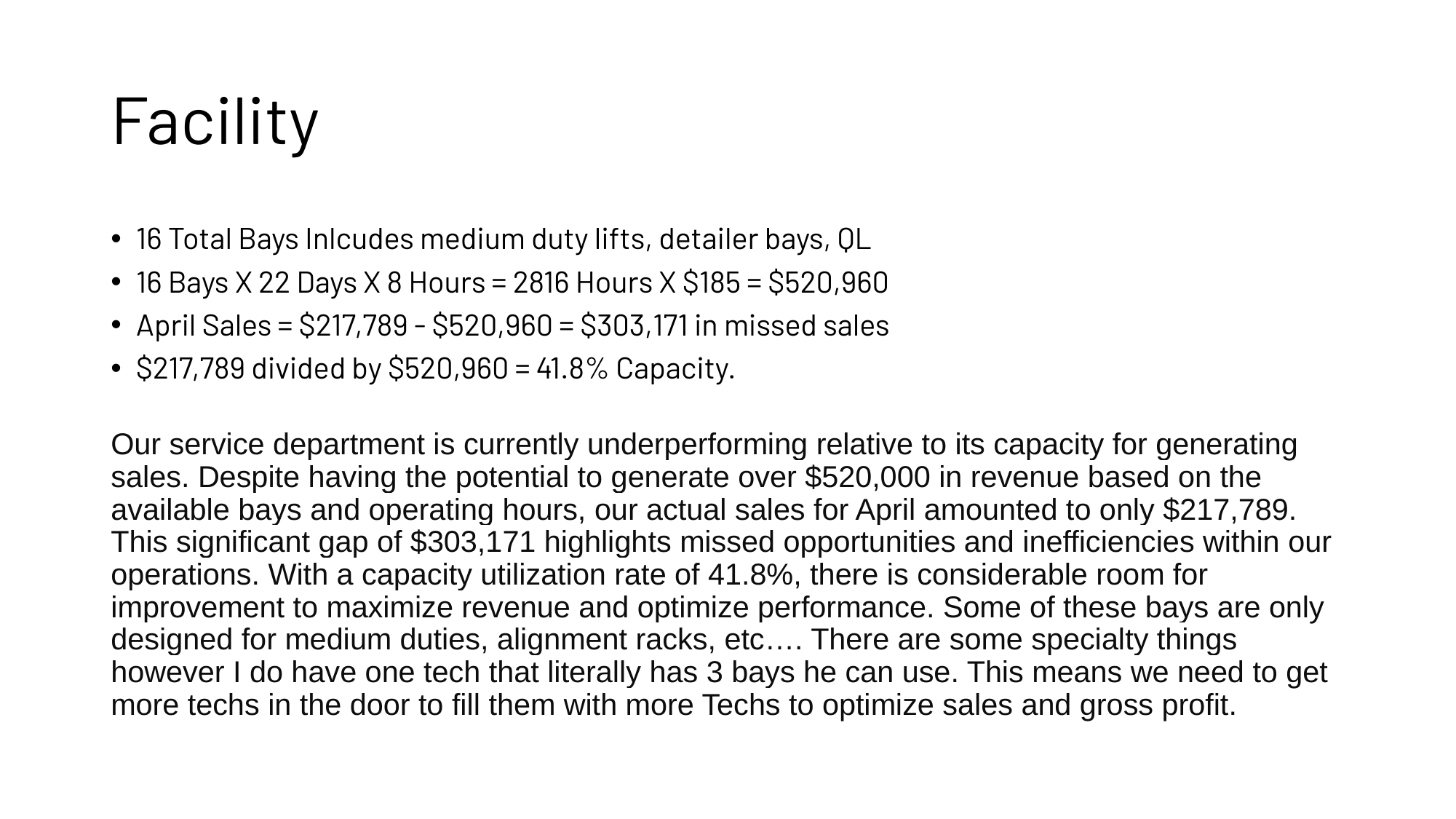

# Facility
16 Total Bays Inlcudes medium duty lifts, detailer bays, QL
16 Bays X 22 Days X 8 Hours = 2816 Hours X $185 = $520,960
April Sales = $217,789 - $520,960 = $303,171 in missed sales
$217,789 divided by $520,960 = 41.8% Capacity.
Our service department is currently underperforming relative to its capacity for generating sales. Despite having the potential to generate over $520,000 in revenue based on the available bays and operating hours, our actual sales for April amounted to only $217,789. This significant gap of $303,171 highlights missed opportunities and inefficiencies within our operations. With a capacity utilization rate of 41.8%, there is considerable room for improvement to maximize revenue and optimize performance. Some of these bays are only designed for medium duties, alignment racks, etc…. There are some specialty things however I do have one tech that literally has 3 bays he can use. This means we need to get more techs in the door to fill them with more Techs to optimize sales and gross profit.